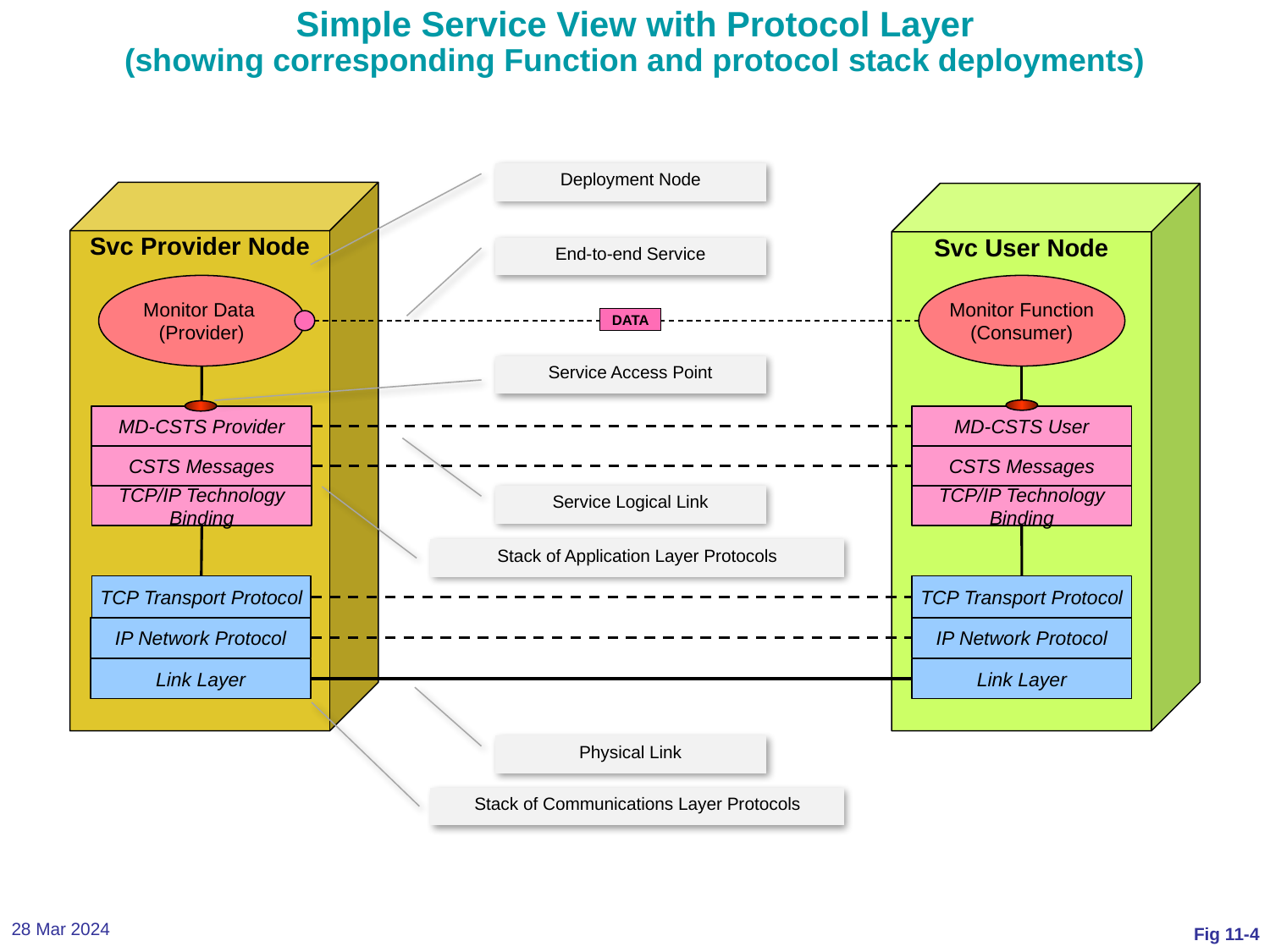

# Simple Service View with Protocol Layer (showing corresponding Function and protocol stack deployments)
Deployment Node
Svc Provider Node
Svc User Node
End-to-end Service
Monitor Data
(Provider)
Monitor Function
(Consumer)
DATA

Service Access Point

MD-CSTS Provider
MD-CSTS User
CSTS Messages
CSTS Messages
TCP/IP Technology Binding
Service Logical Link
TCP/IP Technology Binding
Stack of Application Layer Protocols
TCP Transport Protocol
TCP Transport Protocol
IP Network Protocol
IP Network Protocol
Link Layer
Link Layer
Physical Link
Stack of Communications Layer Protocols
28 Mar 2024
Fig 11-4